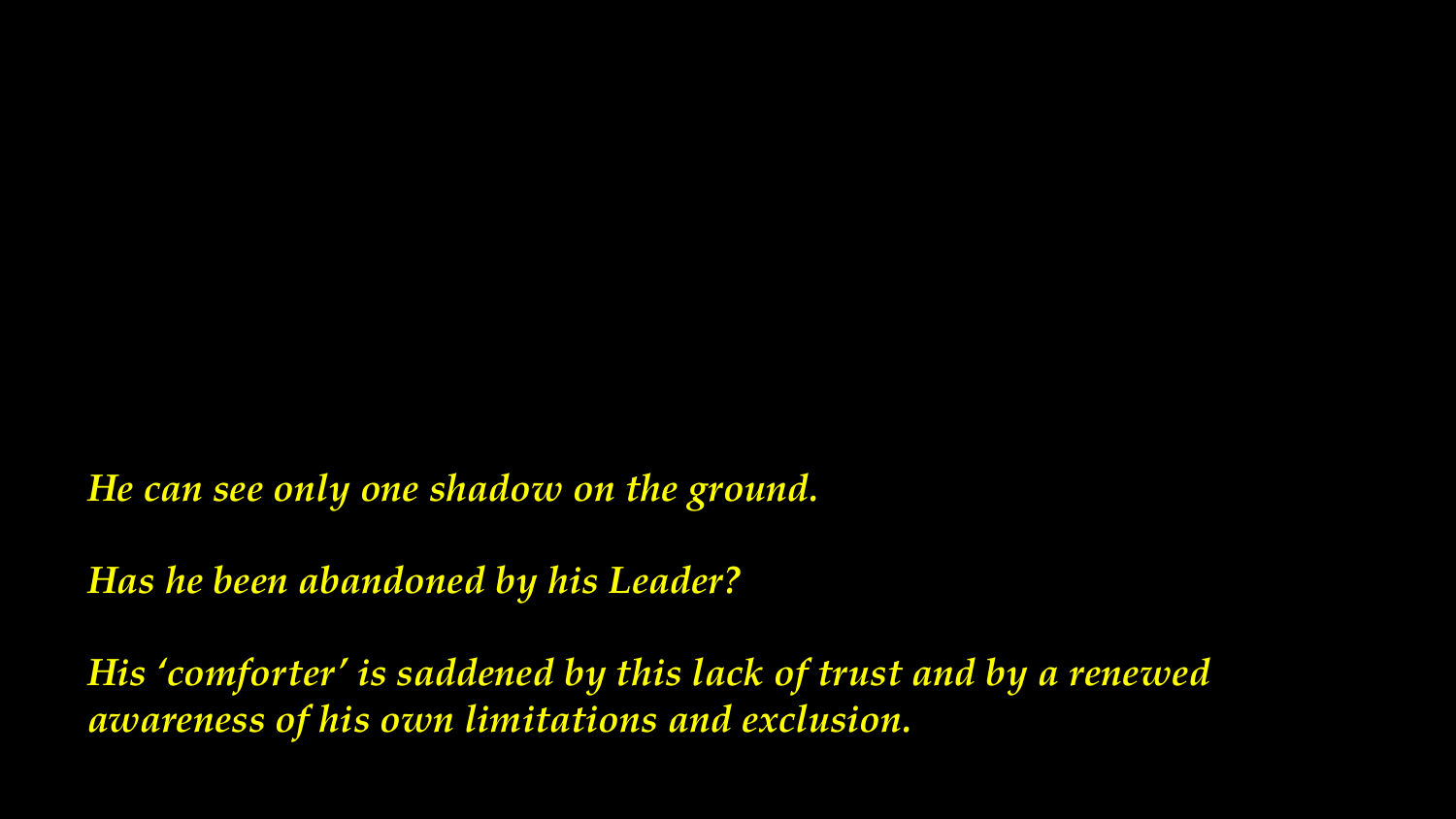

# He can see only one shadow on the ground. Has he been abandoned by his Leader? His ‘comforter’ is saddened by this lack of trust and by a renewed awareness of his own limitations and exclusion.